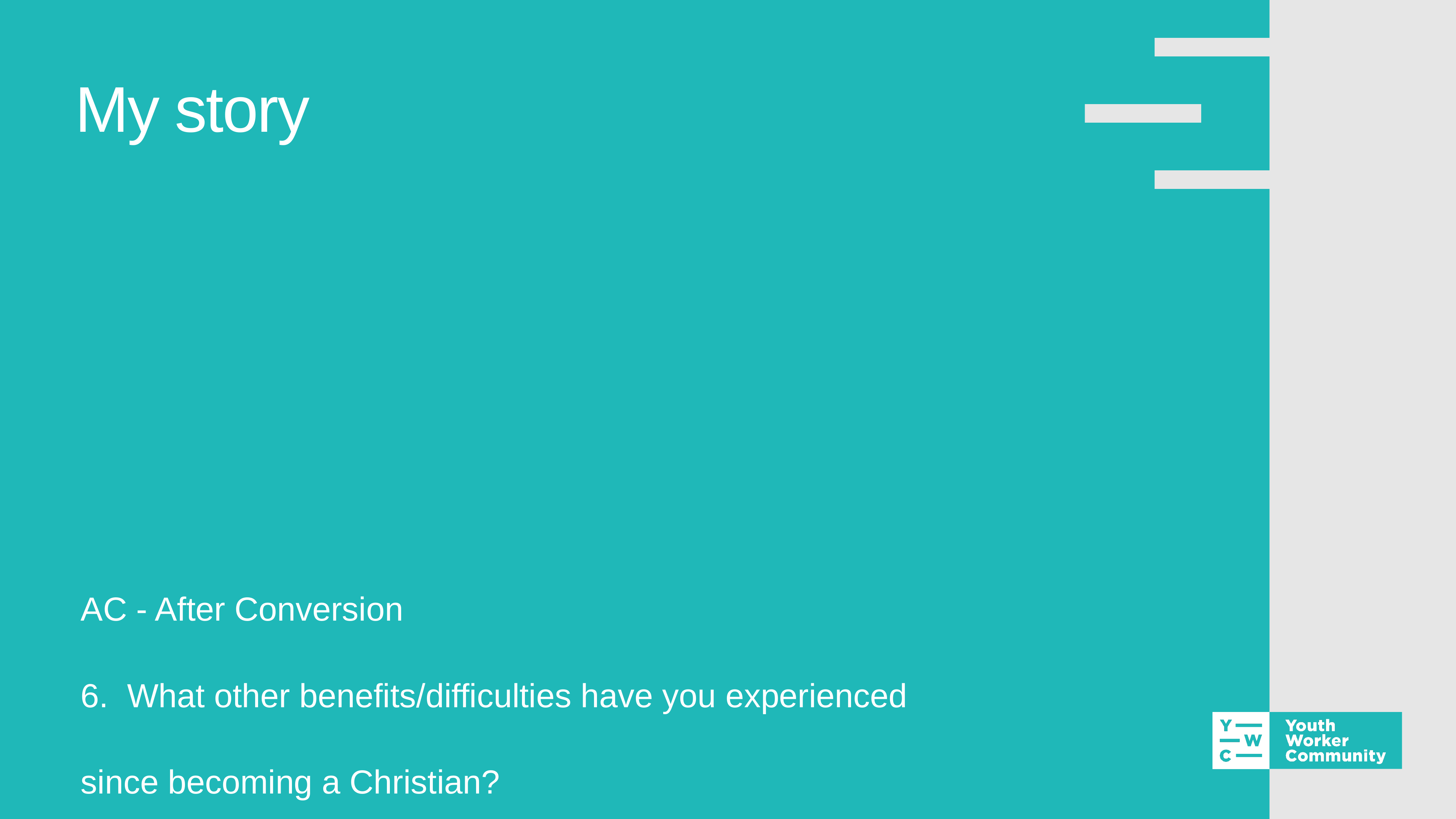

# My story
AC - After Conversion
6.  What other benefits/difficulties have you experienced since becoming a Christian?